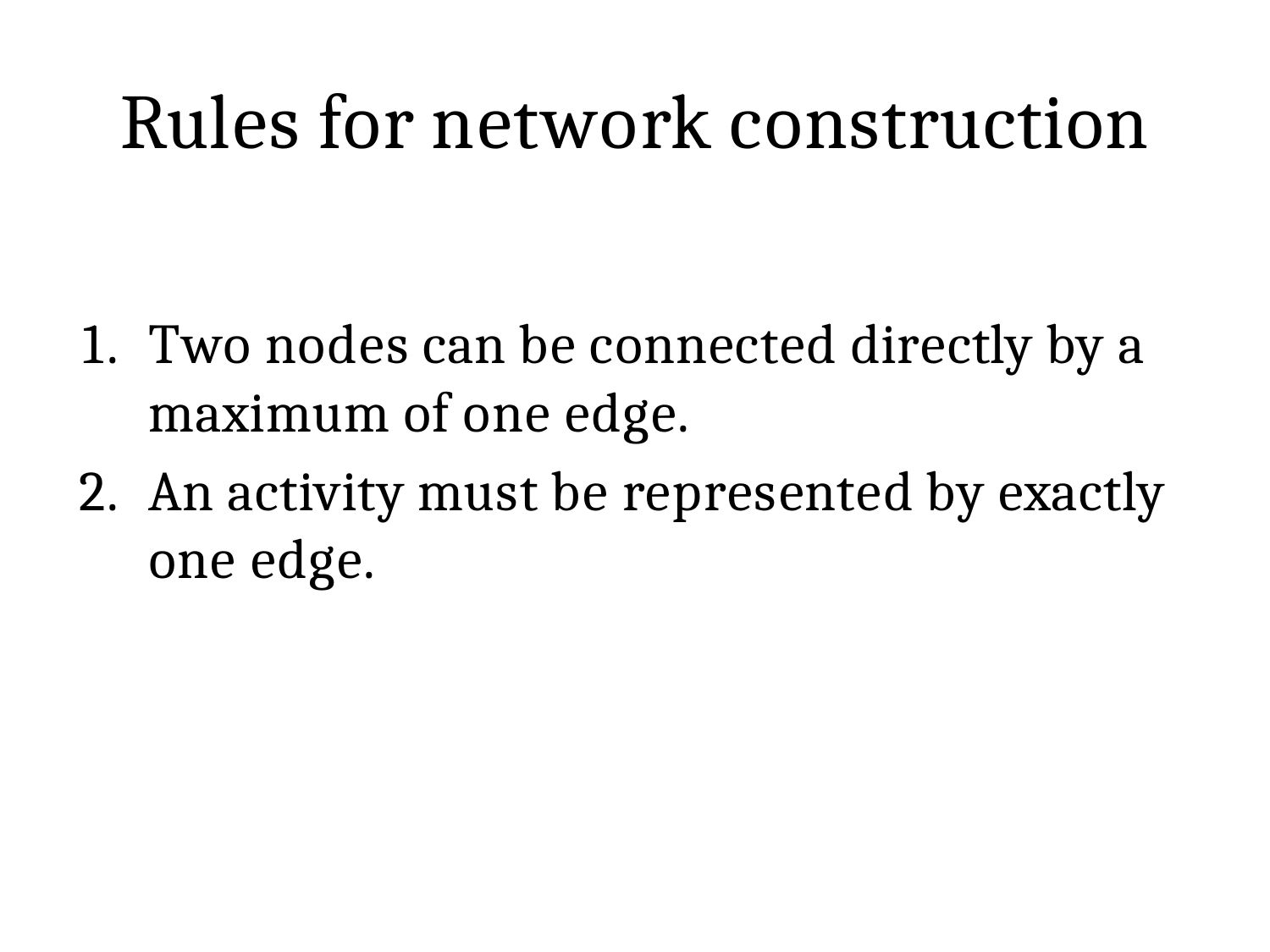

# Rules for network construction

Two nodes can be connected directly by a maximum of one edge.
An activity must be represented by exactly one edge.